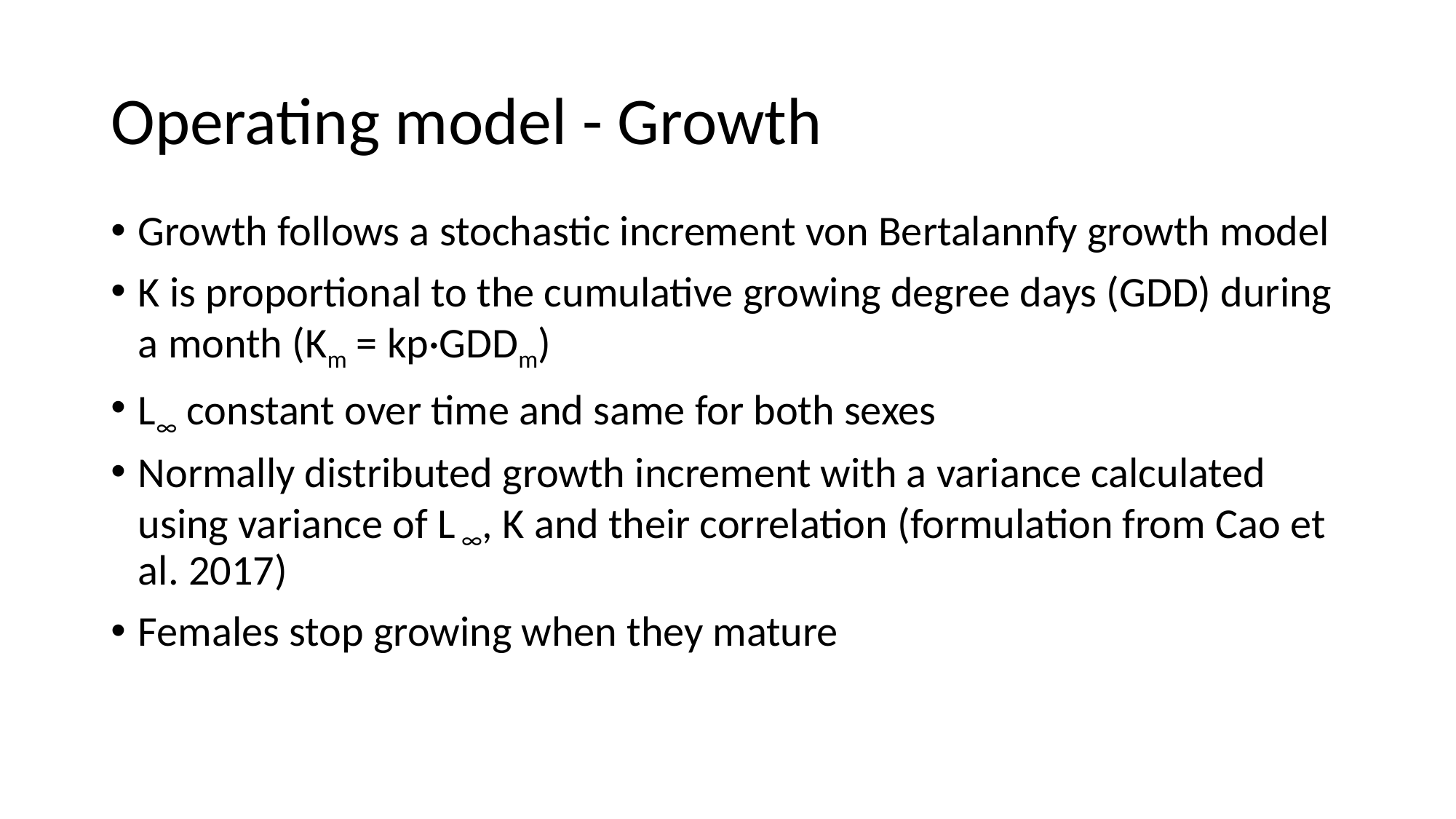

# Operating model - Growth
Growth follows a stochastic increment von Bertalannfy growth model
K is proportional to the cumulative growing degree days (GDD) during a month (Km = kp·GDDm)
L∞ constant over time and same for both sexes
Normally distributed growth increment with a variance calculated using variance of L ∞, K and their correlation (formulation from Cao et al. 2017)
Females stop growing when they mature